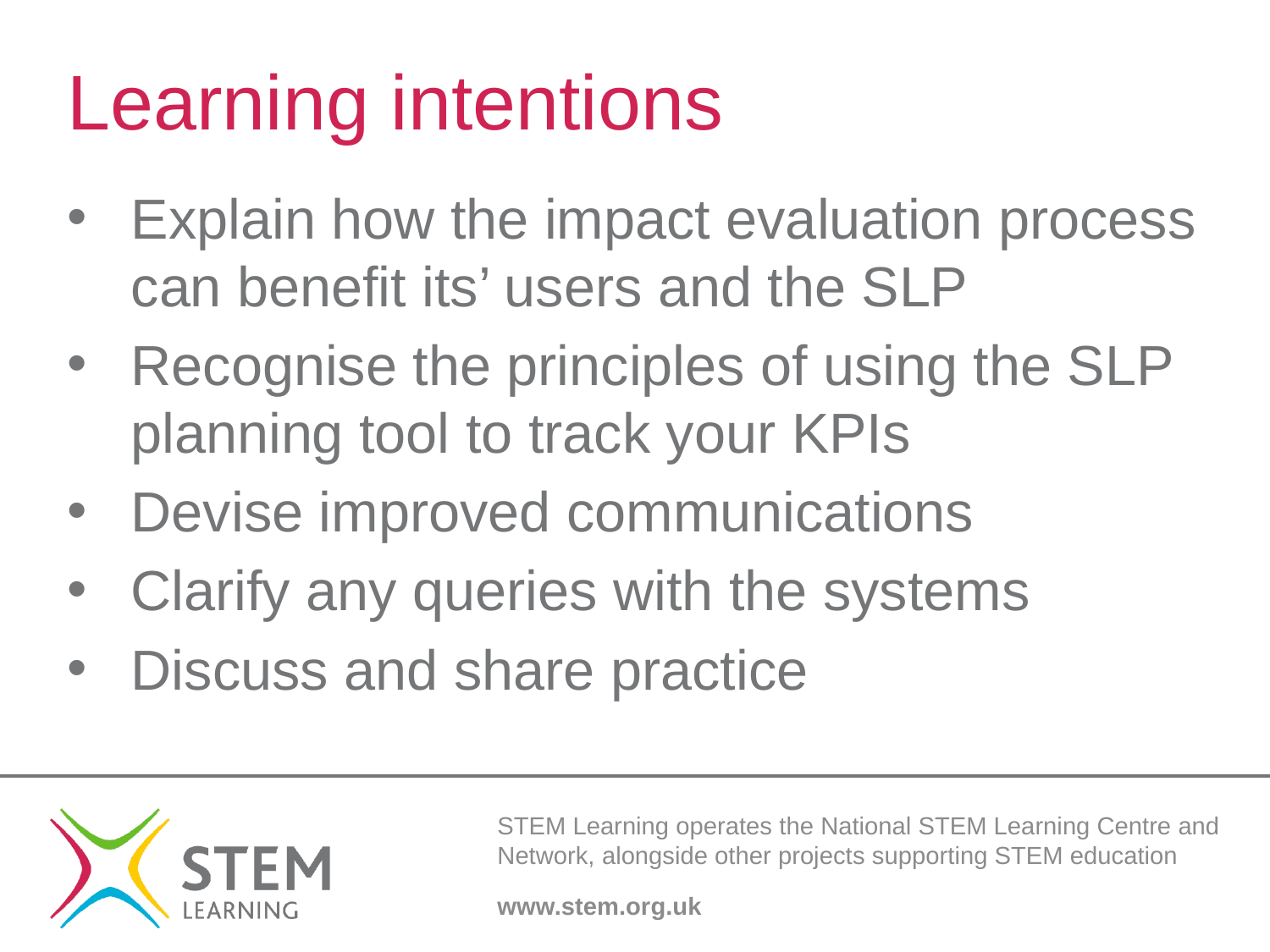

# Learning intentions
Explain how the impact evaluation process can benefit its’ users and the SLP
Recognise the principles of using the SLP planning tool to track your KPIs
Devise improved communications
Clarify any queries with the systems
Discuss and share practice